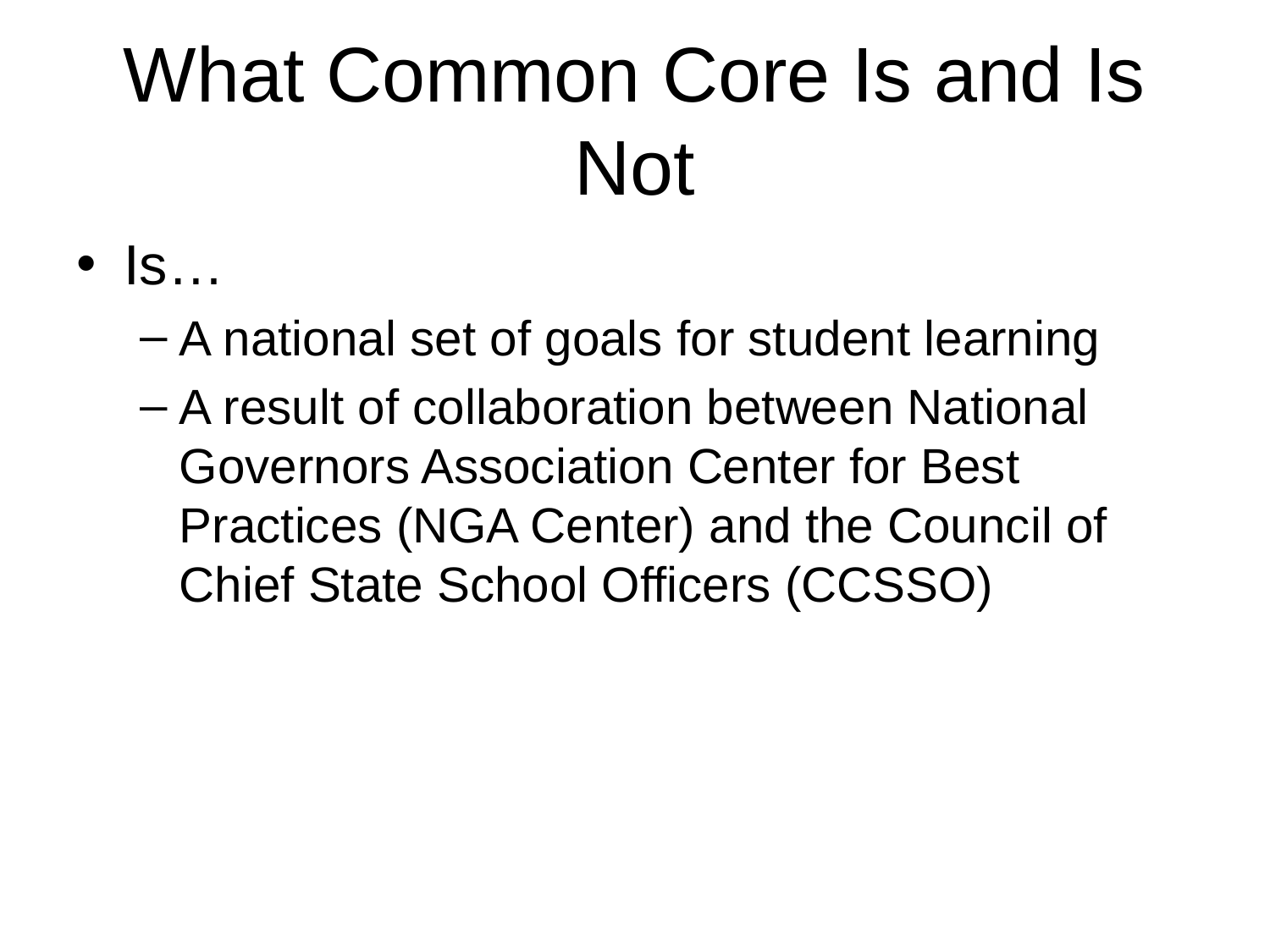

# What Common Core Is and Is Not
Is…
A national set of goals for student learning
A result of collaboration between National Governors Association Center for Best Practices (NGA Center) and the Council of Chief State School Officers (CCSSO)